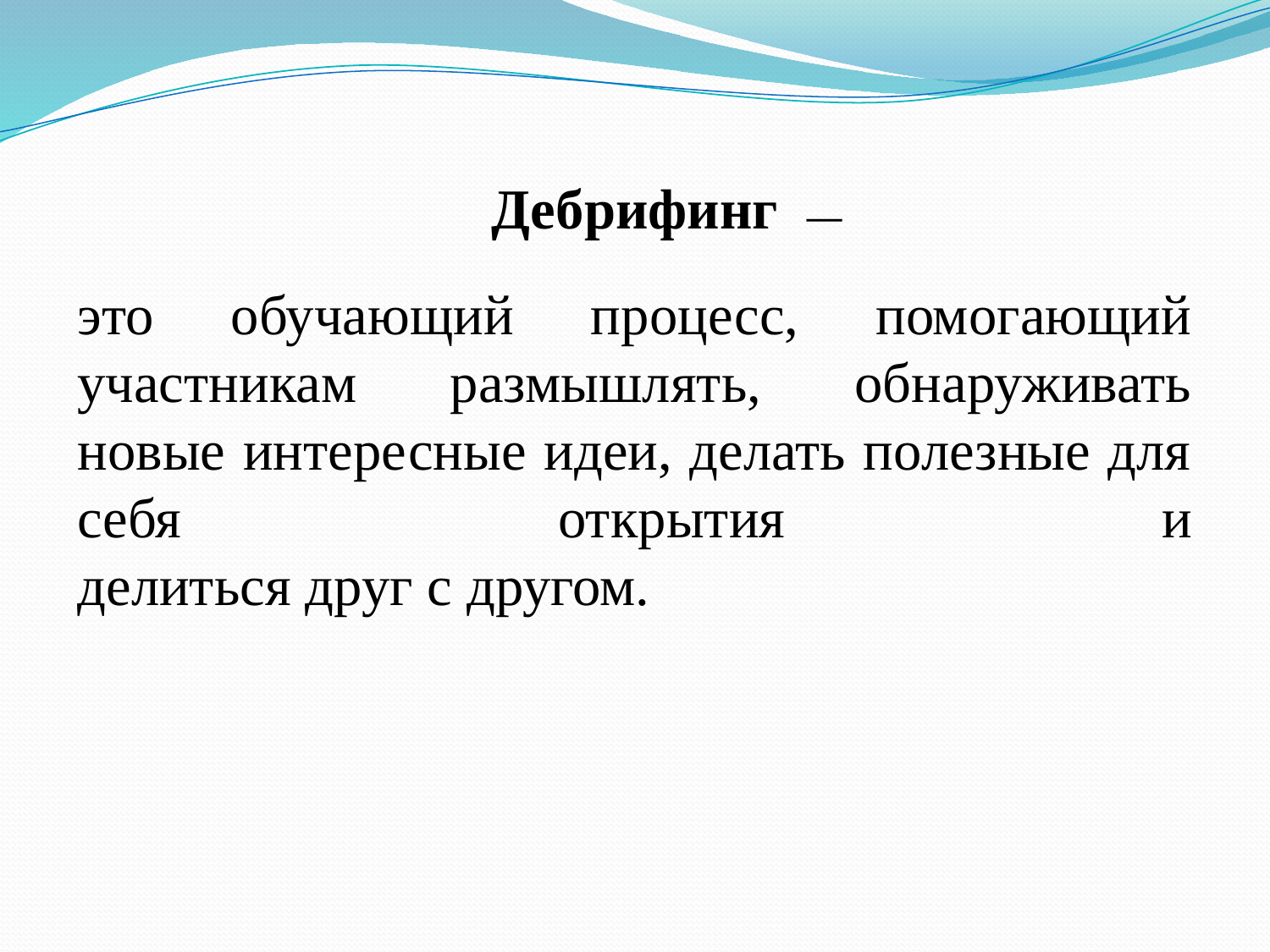

Дебрифинг  —

это обучающий процесс, помогающий участникам размышлять, обнаруживать новые интересные идеи, делать полезные для себя открытия и
делиться друг с другом.